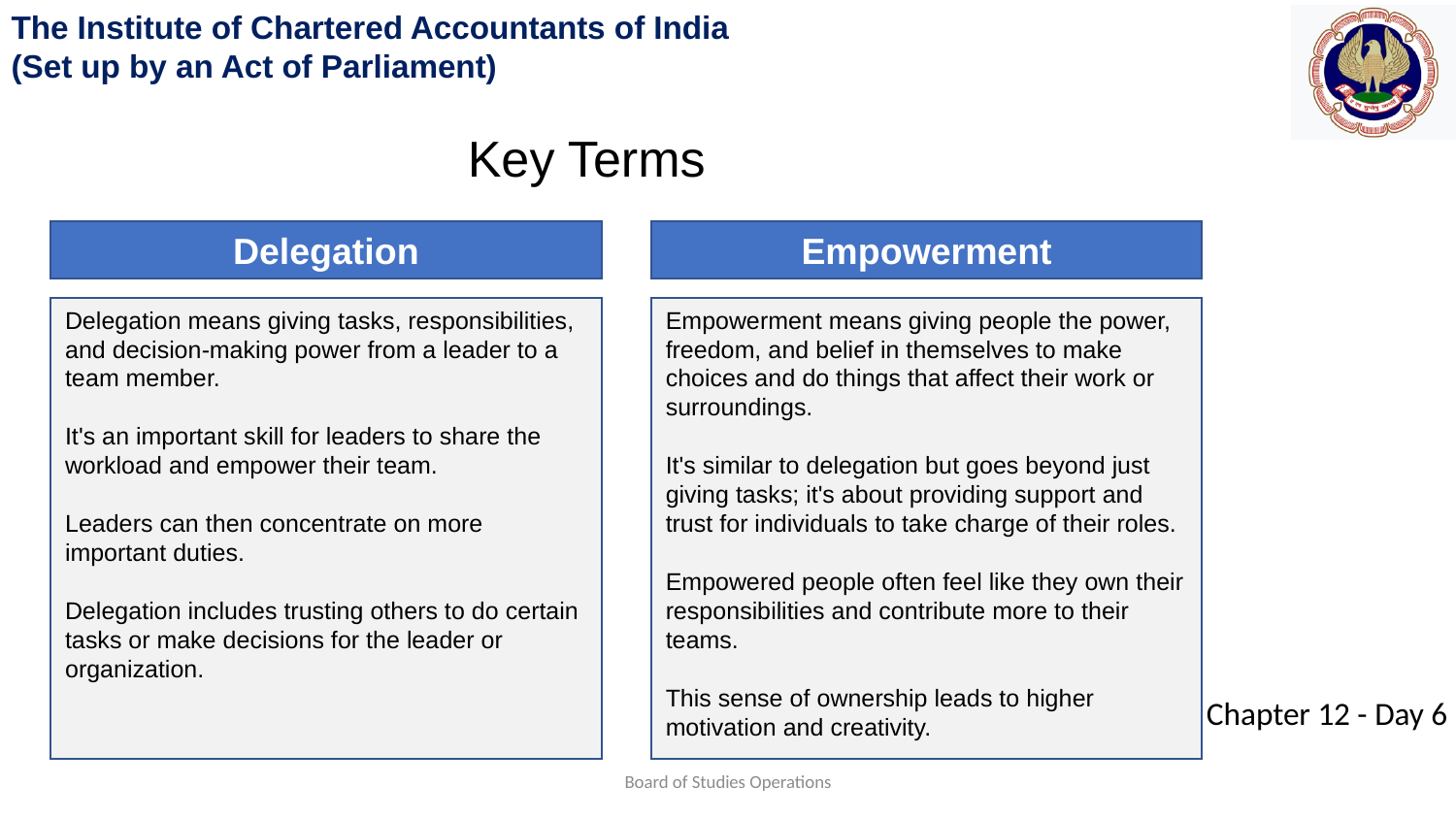

Key Terms
Delegation
Empowerment
Delegation means giving tasks, responsibilities, and decision-making power from a leader to a team member.

It's an important skill for leaders to share the workload and empower their team.

Leaders can then concentrate on more important duties.

Delegation includes trusting others to do certain tasks or make decisions for the leader or organization.
Empowerment means giving people the power, freedom, and belief in themselves to make choices and do things that affect their work or surroundings.

It's similar to delegation but goes beyond just giving tasks; it's about providing support and trust for individuals to take charge of their roles.

Empowered people often feel like they own their responsibilities and contribute more to their teams.

This sense of ownership leads to higher motivation and creativity.
Board of Studies Operations